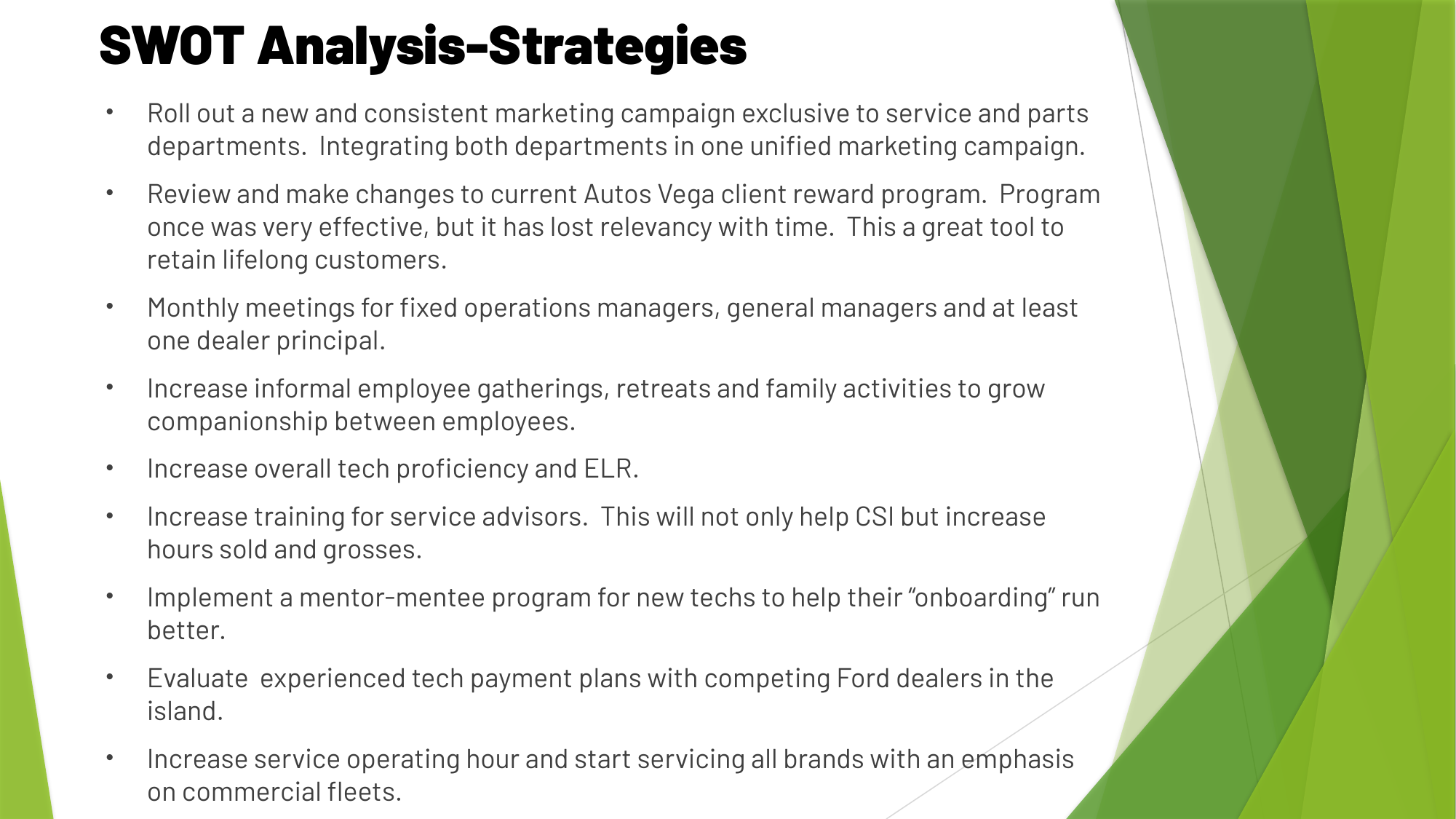

# SWOT Analysis-Strategies
Roll out a new and consistent marketing campaign exclusive to service and parts departments.  Integrating both departments in one unified marketing campaign.
Review and make changes to current Autos Vega client reward program.  Program once was very effective, but it has lost relevancy with time.  This a great tool to retain lifelong customers.
Monthly meetings for fixed operations managers, general managers and at least one dealer principal.
Increase informal employee gatherings, retreats and family activities to grow companionship between employees.
Increase overall tech proficiency and ELR.
Increase training for service advisors.  This will not only help CSI but increase hours sold and grosses.
Implement a mentor-mentee program for new techs to help their “onboarding” run better.
Evaluate  experienced tech payment plans with competing Ford dealers in the island.
Increase service operating hour and start servicing all brands with an emphasis on commercial fleets.